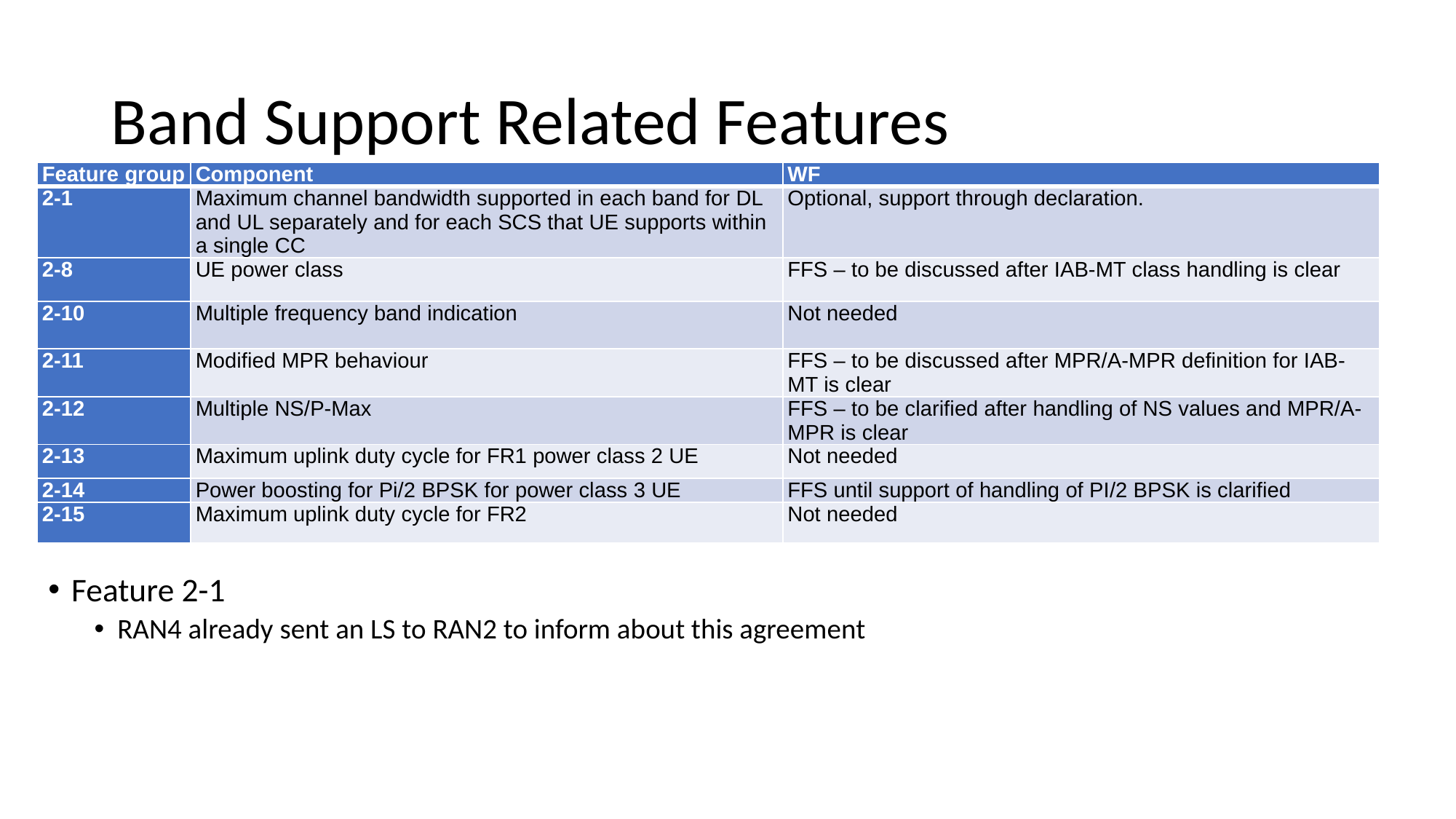

# Band Support Related Features
| Feature group | Component | WF |
| --- | --- | --- |
| 2-1 | Maximum channel bandwidth supported in each band for DL and UL separately and for each SCS that UE supports within a single CC | Optional, support through declaration. |
| 2-8 | UE power class | FFS – to be discussed after IAB-MT class handling is clear |
| 2-10 | Multiple frequency band indication | Not needed |
| 2-11 | Modified MPR behaviour | FFS – to be discussed after MPR/A-MPR definition for IAB-MT is clear |
| 2-12 | Multiple NS/P-Max | FFS – to be clarified after handling of NS values and MPR/A-MPR is clear |
| 2-13 | Maximum uplink duty cycle for FR1 power class 2 UE | Not needed |
| 2-14 | Power boosting for Pi/2 BPSK for power class 3 UE | FFS until support of handling of PI/2 BPSK is clarified |
| 2-15 | Maximum uplink duty cycle for FR2 | Not needed |
Feature 2-1
RAN4 already sent an LS to RAN2 to inform about this agreement